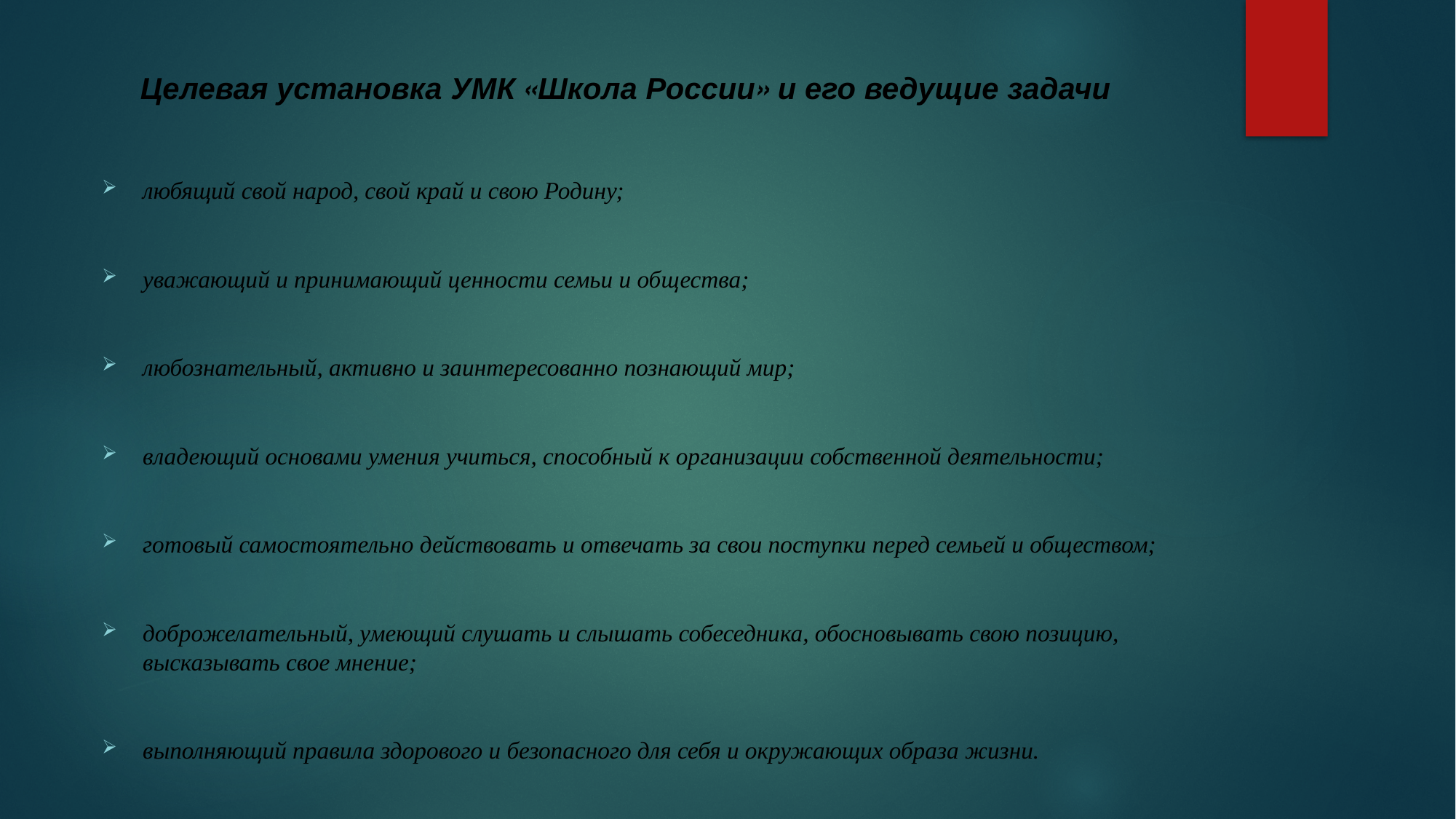

# Целевая установка УМК «Школа России» и его ведущие задачи

любящий свой народ, свой край и свою Родину;

уважающий и принимающий ценности семьи и общества;

любознательный, активно и заинтересованно познающий мир;

владеющий основами умения учиться, способный к организации собственной деятельности;

готовый самостоятельно действовать и отвечать за свои поступки перед семьей и обществом;

доброжелательный, умеющий слушать и слышать собеседника, обосновывать свою позицию, высказывать свое мнение;

выполняющий правила здорового и безопасного для себя и окружающих образа жизни.